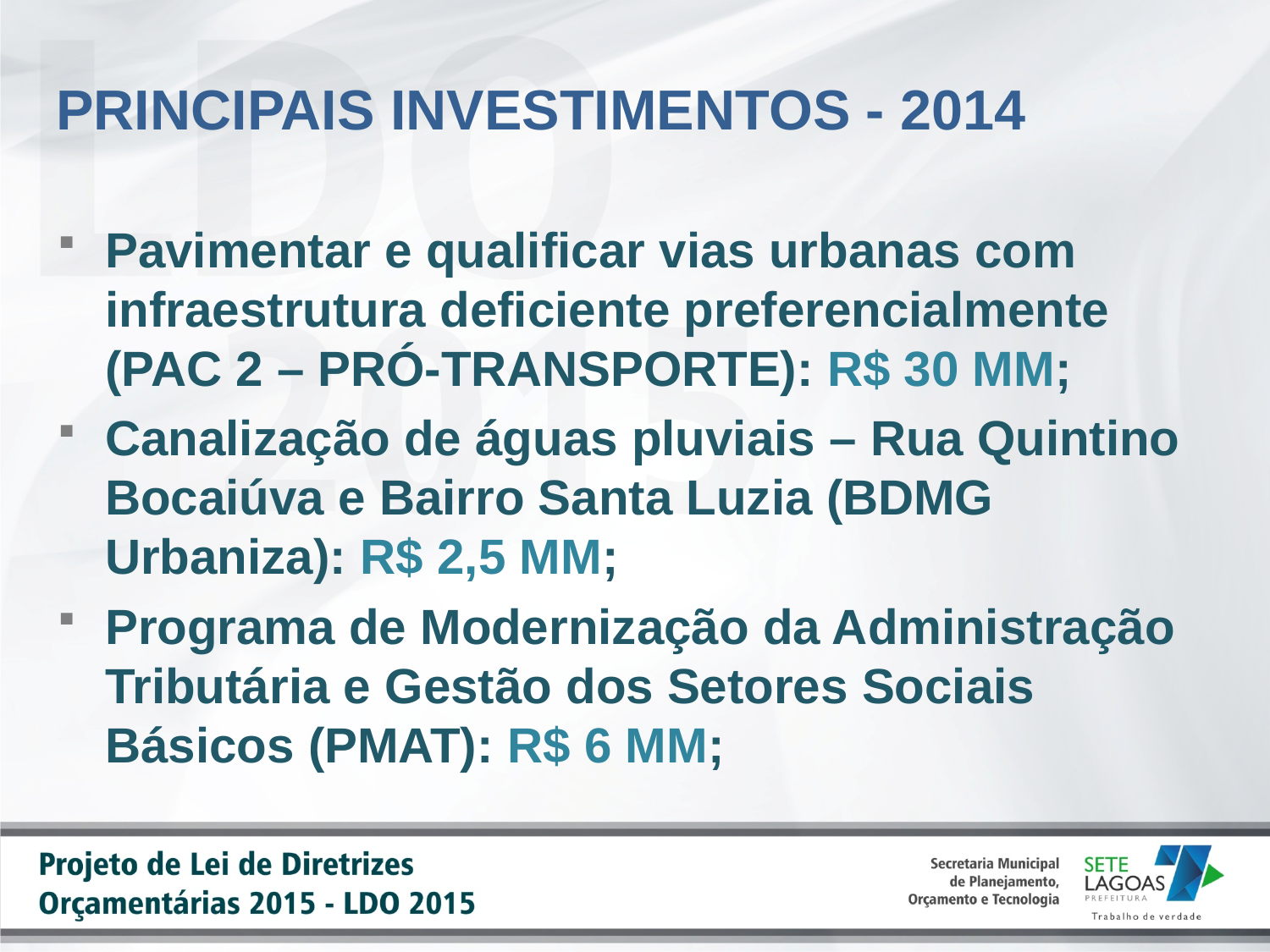

# PRINCIPAIS INVESTIMENTOS - 2014
Pavimentar e qualificar vias urbanas com infraestrutura deficiente preferencialmente (PAC 2 – PRÓ-TRANSPORTE): R$ 30 MM;
Canalização de águas pluviais – Rua Quintino Bocaiúva e Bairro Santa Luzia (BDMG Urbaniza): R$ 2,5 MM;
Programa de Modernização da Administração Tributária e Gestão dos Setores Sociais Básicos (PMAT): R$ 6 MM;